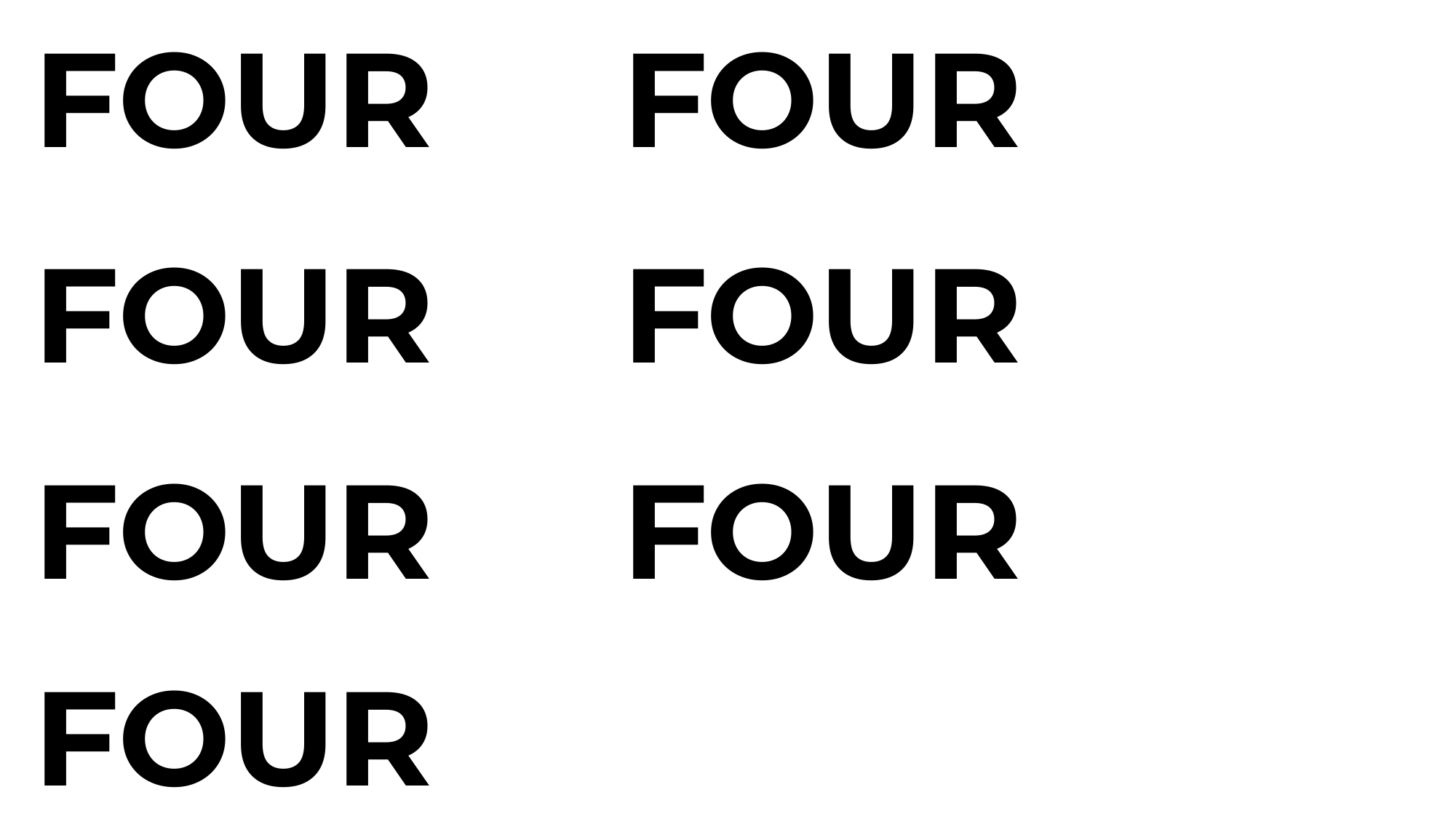

FOUR
FOUR
FOUR
FOUR
FOUR
FOUR
FOUR